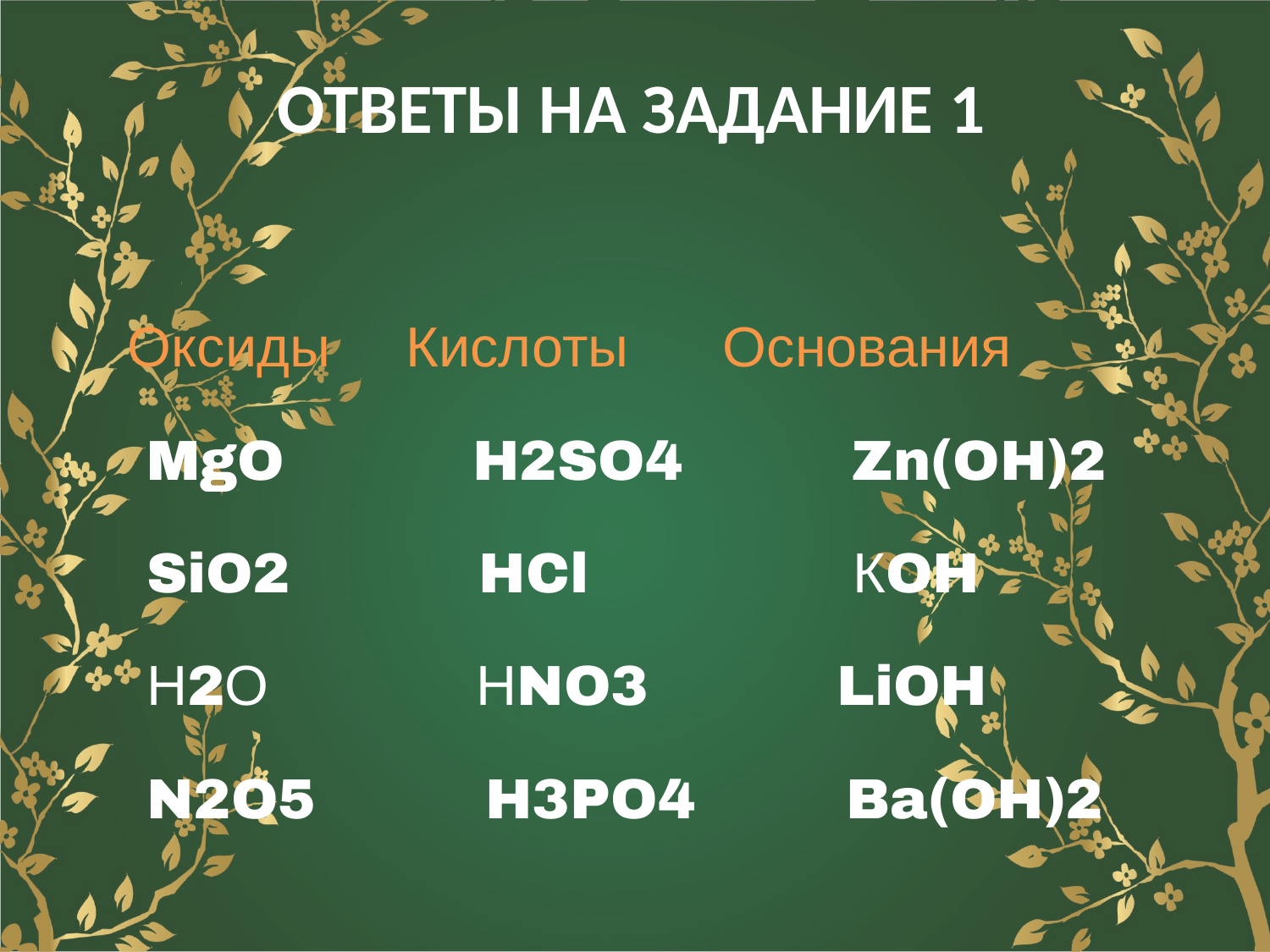

Оксиды    Кислоты     Основания
 MgO          H2SO4         Zn(OH)2
 SiO2          HCl              КOH
 Н2О           НNO3          LiOH
 N2O5         H3PO4        Ba(OH)2

# Ответы на задание 1